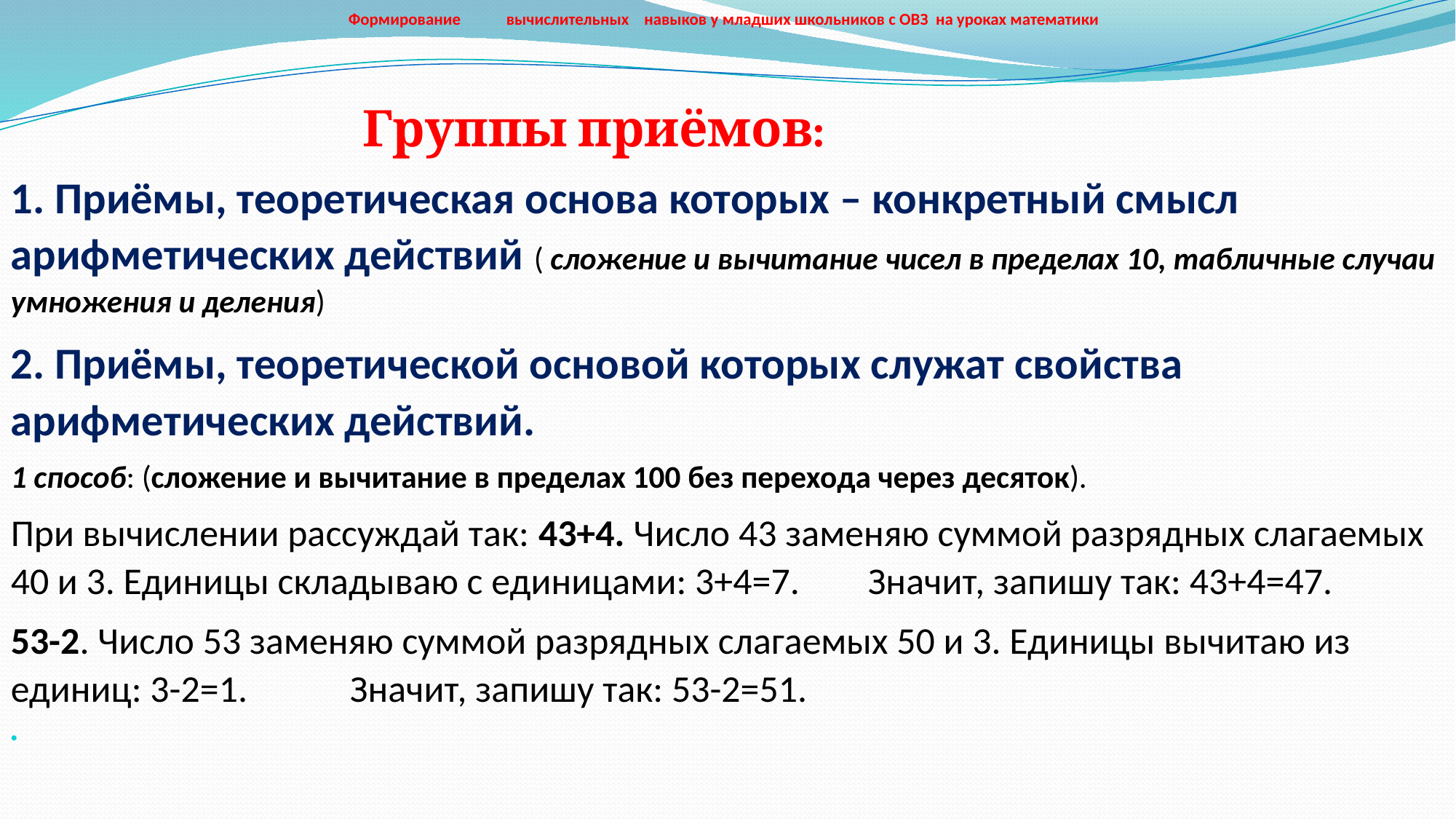

# Формирование            вычислительных    навыков у младших школьников с ОВЗ  на уроках математики
                                                                                                                         Группы приёмов:
1. Приёмы, теоретическая основа которых – конкретный смысл арифметических действий ( сложение и вычитание чисел в пределах 10, табличные случаи умножения и деления)
2. Приёмы, теоретической основой которых служат свойства арифметических действий.
1 способ: (сложение и вычитание в пределах 100 без перехода через десяток).
При вычислении рассуждай так: 43+4. Число 43 заменяю суммой разрядных слагаемых 40 и 3. Единицы складываю с единицами: 3+4=7.        Значит, запишу так: 43+4=47.
53-2. Число 53 заменяю суммой разрядных слагаемых 50 и 3. Единицы вычитаю из единиц: 3-2=1.            Значит, запишу так: 53-2=51.